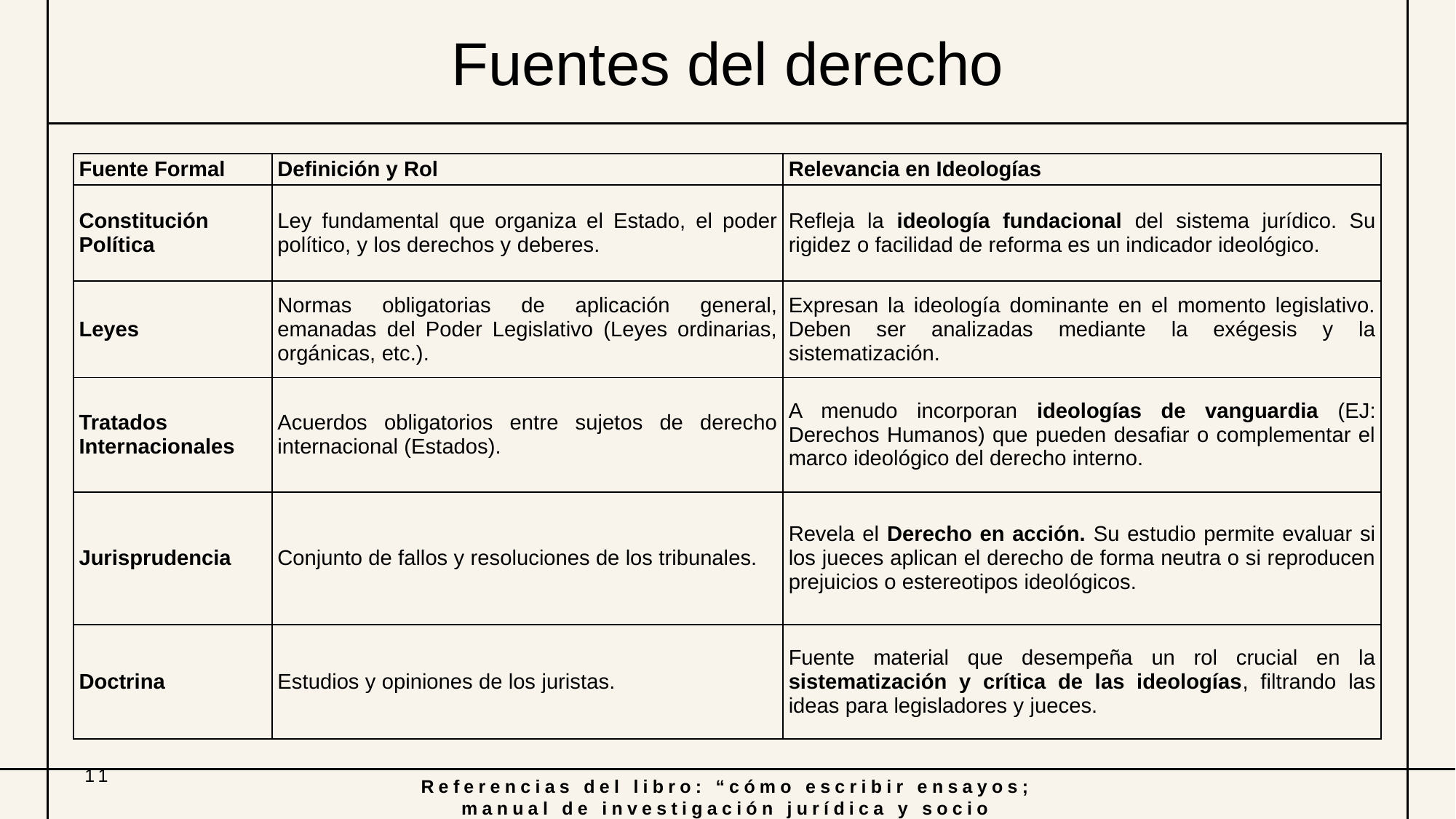

# Fuentes del derecho
| Fuente Formal | Definición y Rol | Relevancia en Ideologías |
| --- | --- | --- |
| Constitución Política | Ley fundamental que organiza el Estado, el poder político, y los derechos y deberes. | Refleja la ideología fundacional del sistema jurídico. Su rigidez o facilidad de reforma es un indicador ideológico. |
| Leyes | Normas obligatorias de aplicación general, emanadas del Poder Legislativo (Leyes ordinarias, orgánicas, etc.). | Expresan la ideología dominante en el momento legislativo. Deben ser analizadas mediante la exégesis y la sistematización. |
| Tratados Internacionales | Acuerdos obligatorios entre sujetos de derecho internacional (Estados). | A menudo incorporan ideologías de vanguardia (EJ: Derechos Humanos) que pueden desafiar o complementar el marco ideológico del derecho interno. |
| Jurisprudencia | Conjunto de fallos y resoluciones de los tribunales. | Revela el Derecho en acción. Su estudio permite evaluar si los jueces aplican el derecho de forma neutra o si reproducen prejuicios o estereotipos ideológicos. |
| Doctrina | Estudios y opiniones de los juristas. | Fuente material que desempeña un rol crucial en la sistematización y crítica de las ideologías, filtrando las ideas para legisladores y jueces. |
.
11

Referencias del libro: “cómo escribir ensayos; manual de investigación jurídica y socio jurídica”